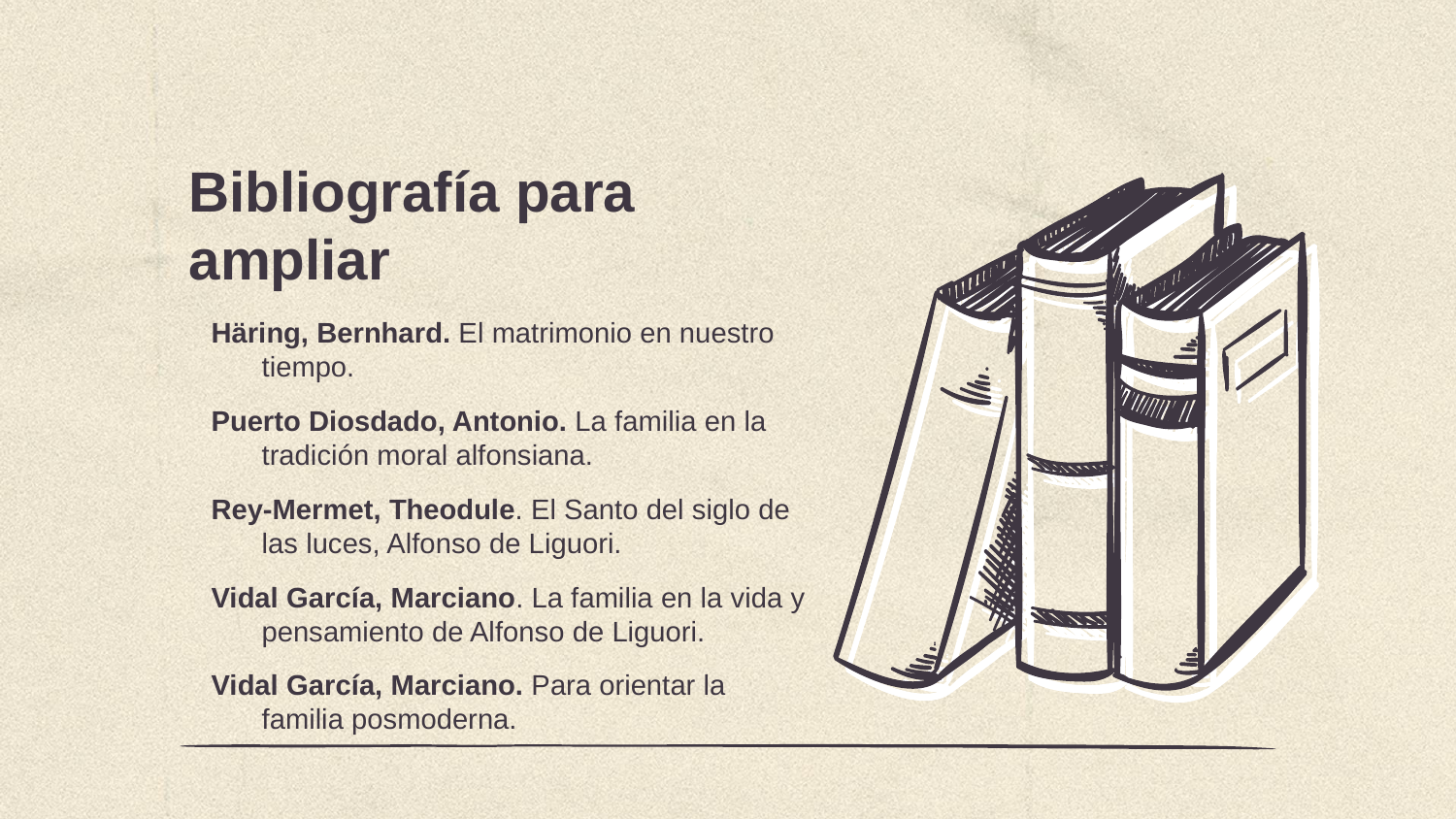

# Bibliografía para ampliar

Häring, Bernhard. El matrimonio en nuestro tiempo.
Puerto Diosdado, Antonio. La familia en la tradición moral alfonsiana.
Rey-Mermet, Theodule. El Santo del siglo de las luces, Alfonso de Liguori.
Vidal García, Marciano. La familia en la vida y pensamiento de Alfonso de Liguori.
Vidal García, Marciano. Para orientar la familia posmoderna.